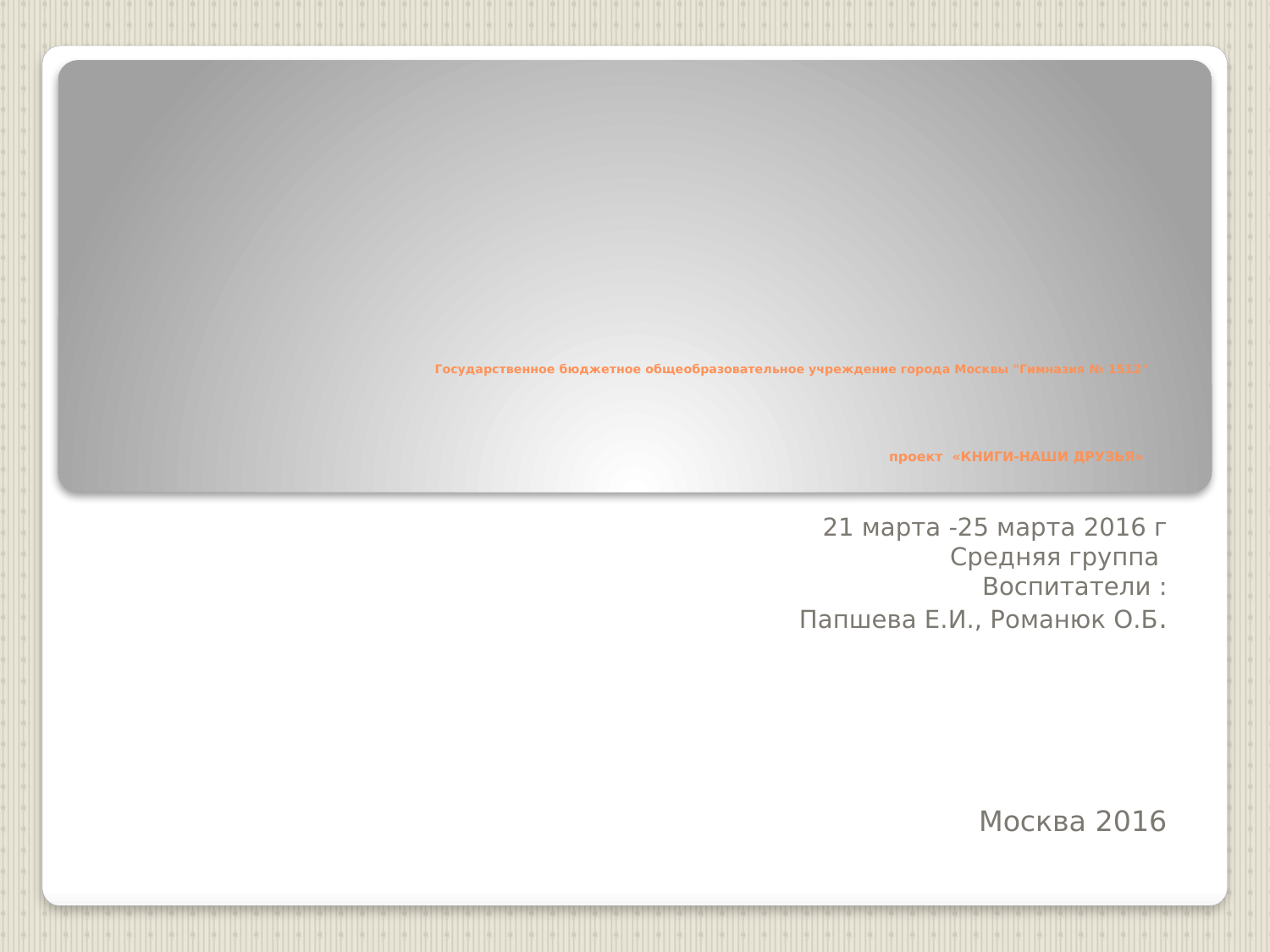

# Государственное бюджетное общеобразовательное учреждение города Москвы "Гимназия № 1512" проект  «КНИГИ-НАШИ ДРУЗЬЯ»
21 марта -25 марта 2016 г
Средняя группа
Воспитатели :
Папшева Е.И., Романюк О.Б.

                                            Москва 2016